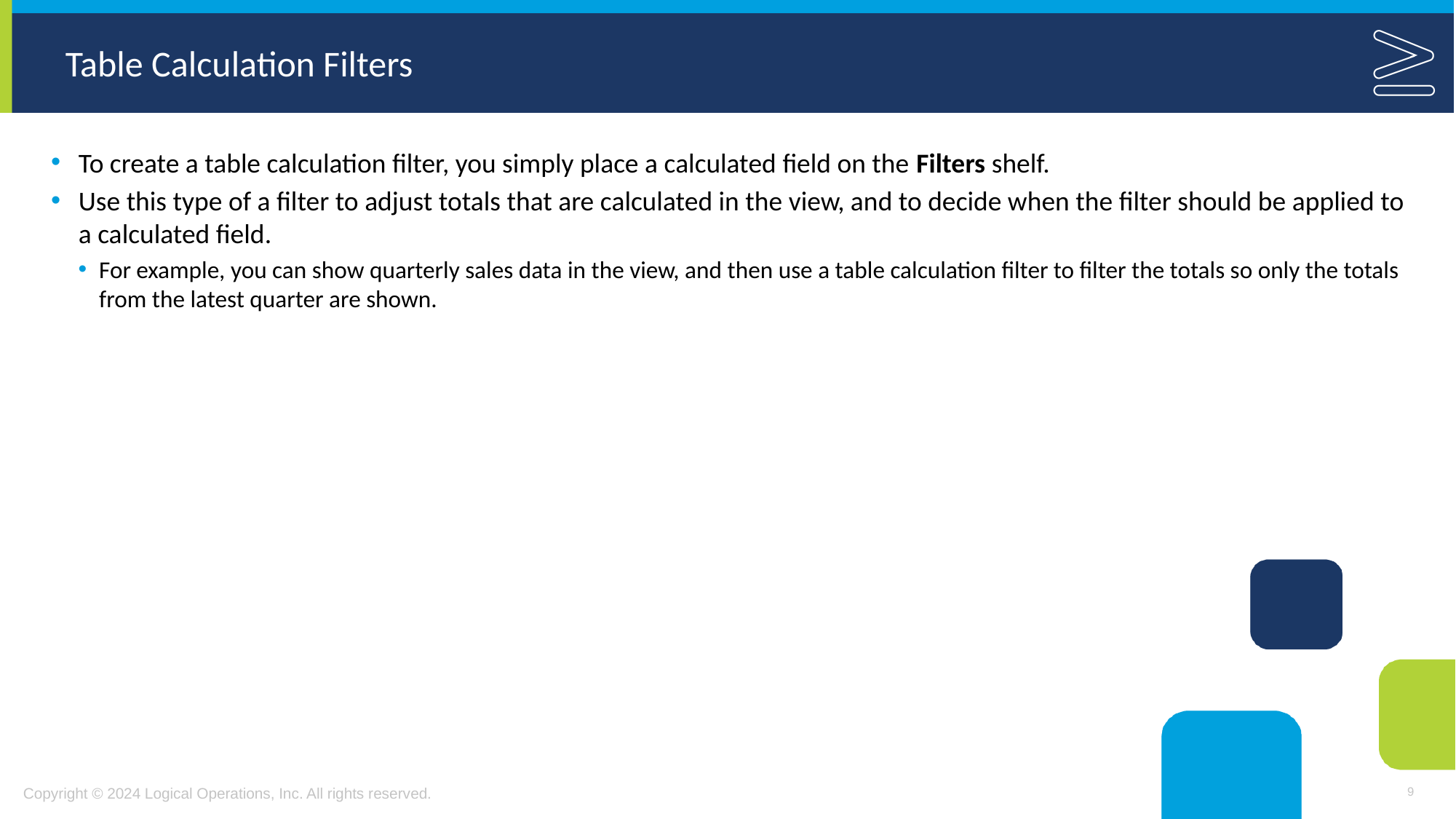

# Table Calculation Filters
To create a table calculation filter, you simply place a calculated field on the Filters shelf.
Use this type of a filter to adjust totals that are calculated in the view, and to decide when the filter should be applied to a calculated field.
For example, you can show quarterly sales data in the view, and then use a table calculation filter to filter the totals so only the totals from the latest quarter are shown.
9